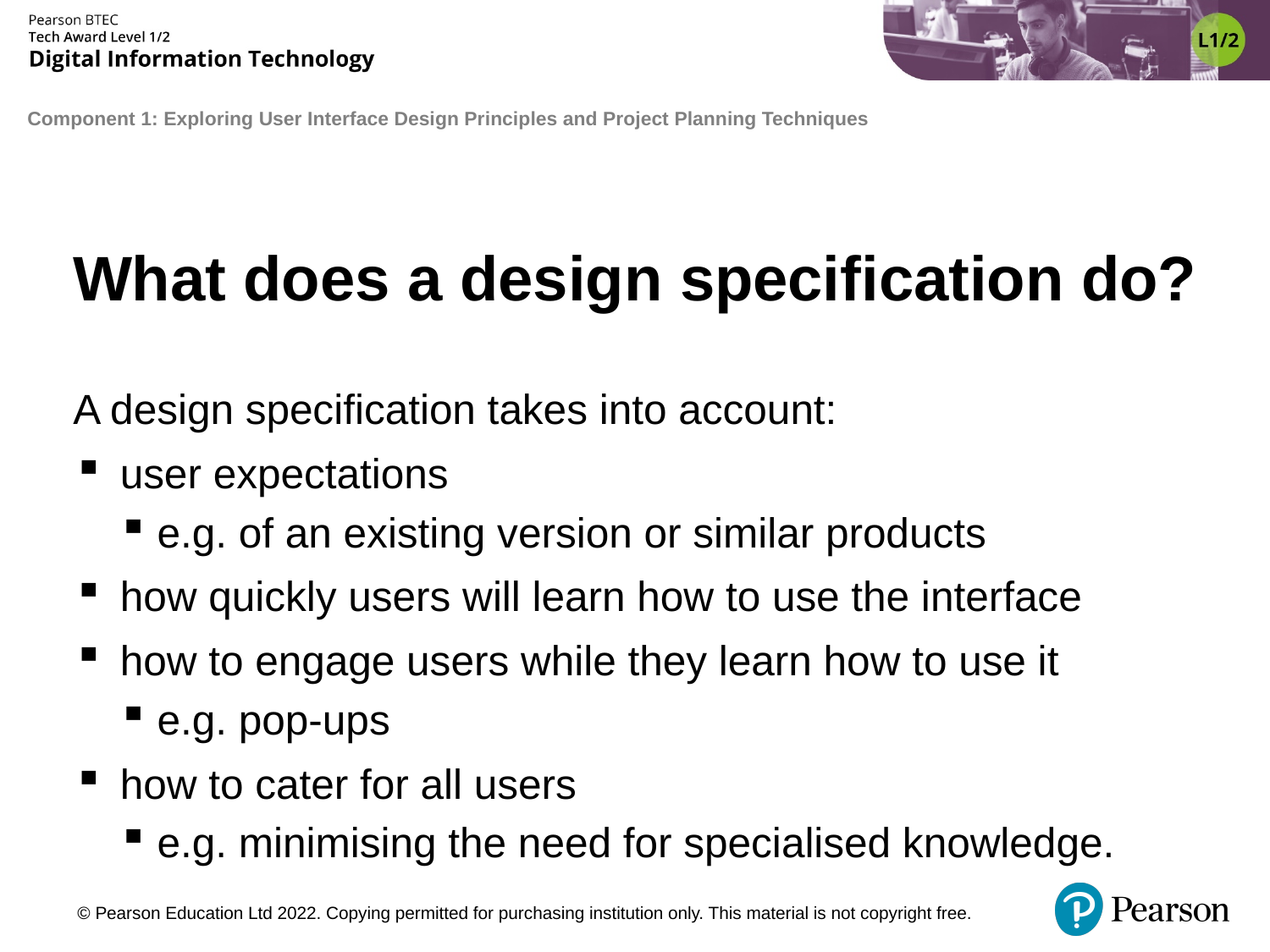

# What does a design specification do?
A design specification takes into account:
user expectations
e.g. of an existing version or similar products
how quickly users will learn how to use the interface
how to engage users while they learn how to use it
e.g. pop-ups
how to cater for all users
e.g. minimising the need for specialised knowledge.